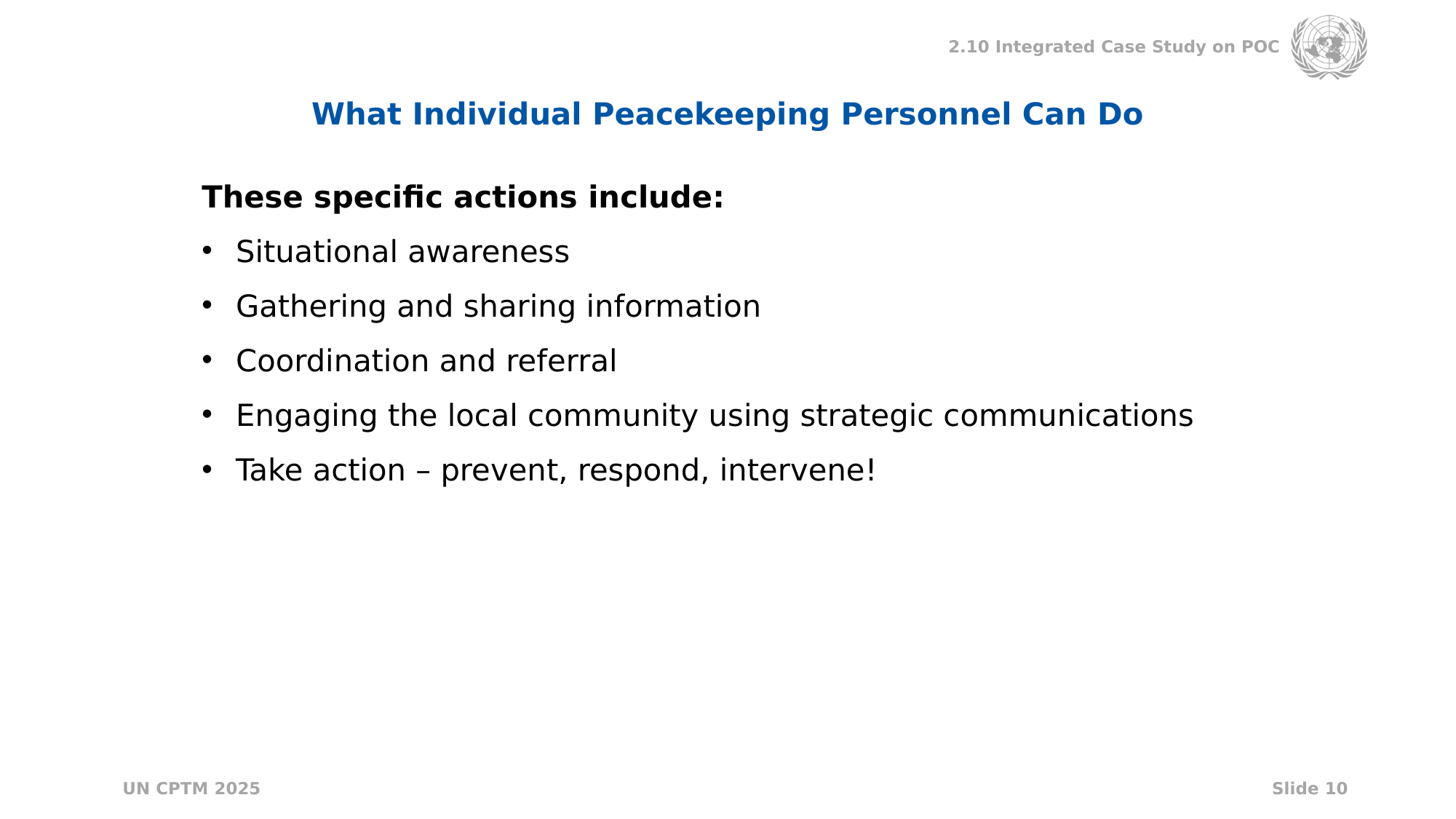

What Individual Peacekeeping Personnel Can Do
These specific actions include:
Situational awareness
Gathering and sharing information
Coordination and referral
Engaging the local community using strategic communications
Take action – prevent, respond, intervene!